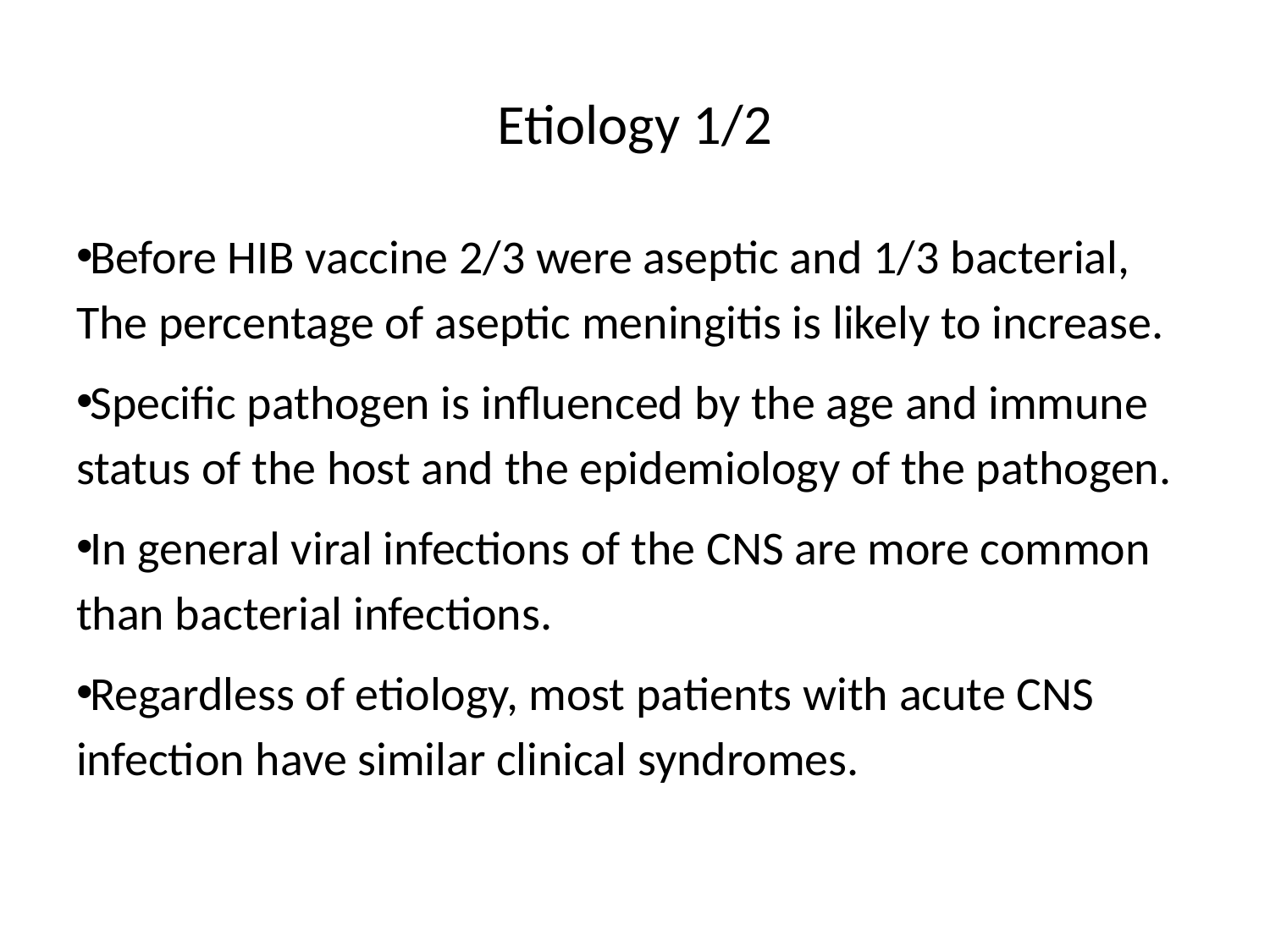

# Etiology 1/2
Before HIB vaccine 2/3 were aseptic and 1/3 bacterial, The percentage of aseptic meningitis is likely to increase.
Specific pathogen is influenced by the age and immune status of the host and the epidemiology of the pathogen.
In general viral infections of the CNS are more common than bacterial infections.
Regardless of etiology, most patients with acute CNS infection have similar clinical syndromes.